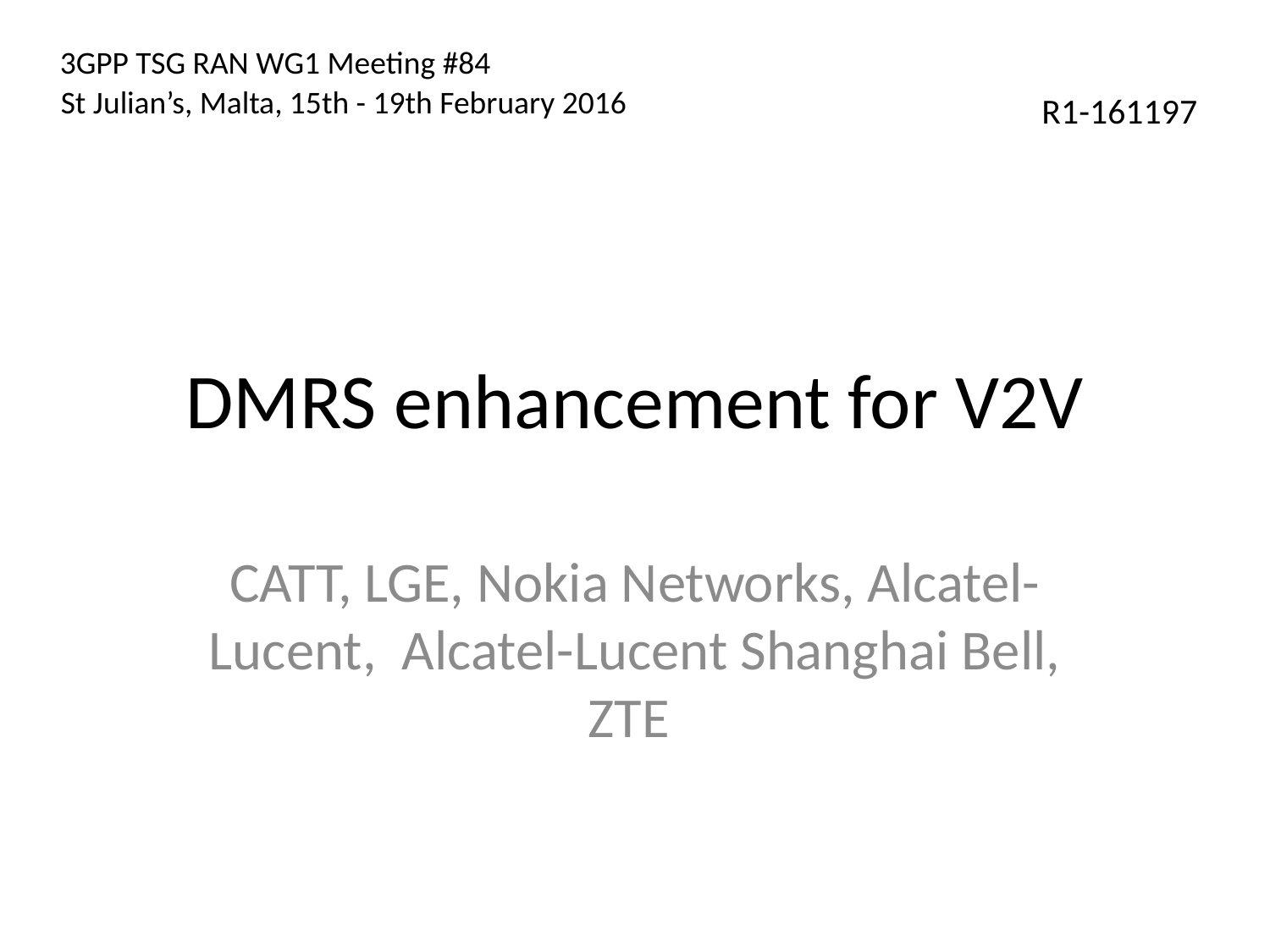

R1-161197
3GPP TSG RAN WG1 Meeting #84
St Julian’s, Malta, 15th - 19th February 2016
# DMRS enhancement for V2V
CATT, LGE, Nokia Networks, Alcatel-Lucent,  Alcatel-Lucent Shanghai Bell, ZTE